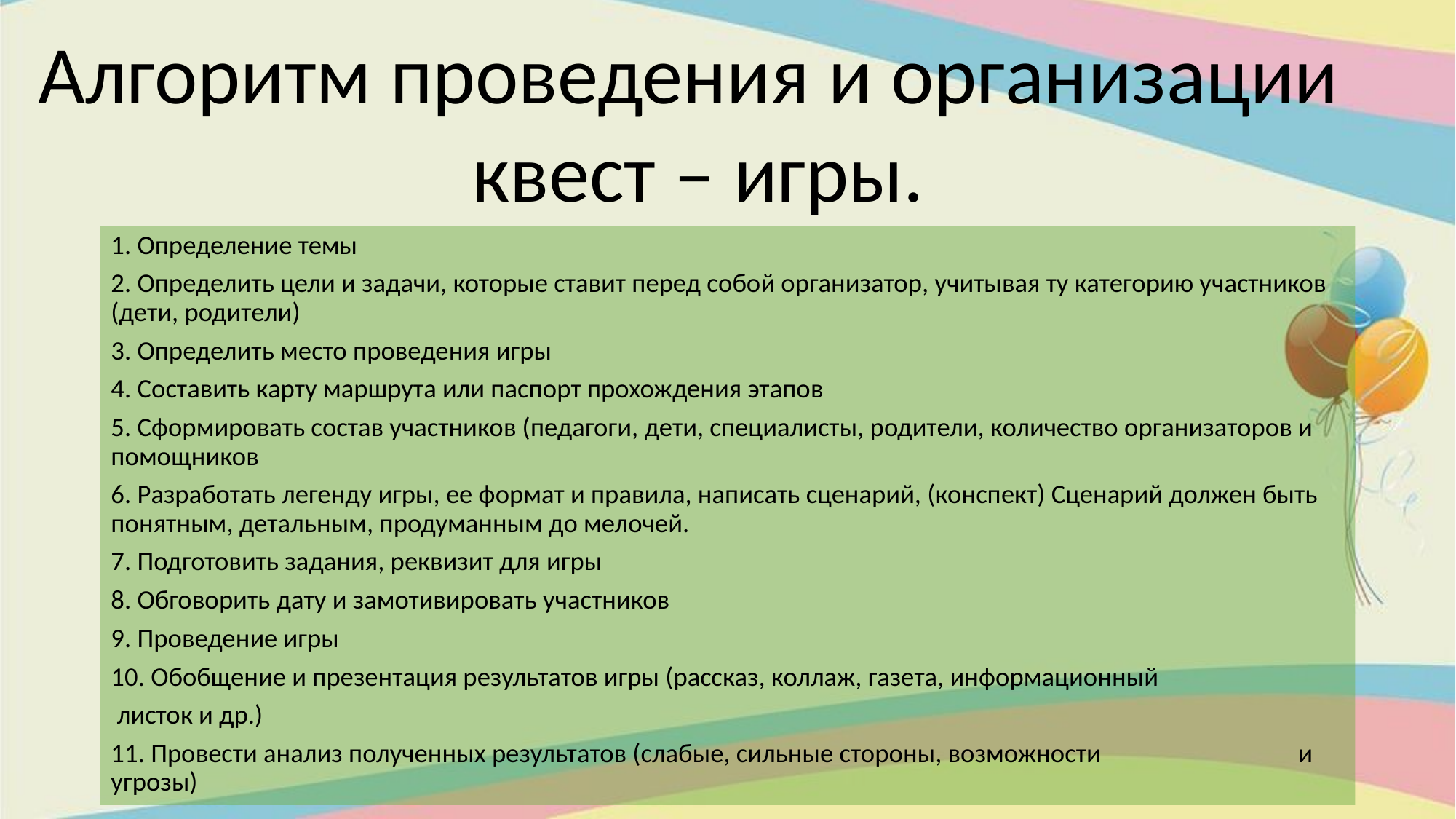

Алгоритм проведения и организации
квест – игры.
#
1. Определение темы
2. Определить цели и задачи, которые ставит перед собой организатор, учитывая ту категорию участников (дети, родители)
3. Определить место проведения игры
4. Составить карту маршрута или паспорт прохождения этапов
5. Сформировать состав участников (педагоги, дети, специалисты, родители, количество организаторов и помощников
6. Разработать легенду игры, ее формат и правила, написать сценарий, (конспект) Сценарий должен быть понятным, детальным, продуманным до мелочей.
7. Подготовить задания, реквизит для игры
8. Обговорить дату и замотивировать участников
9. Проведение игры
10. Обобщение и презентация результатов игры (рассказ, коллаж, газета, информационный
 листок и др.)
11. Провести анализ полученных результатов (слабые, сильные стороны, возможности                                 и угрозы)